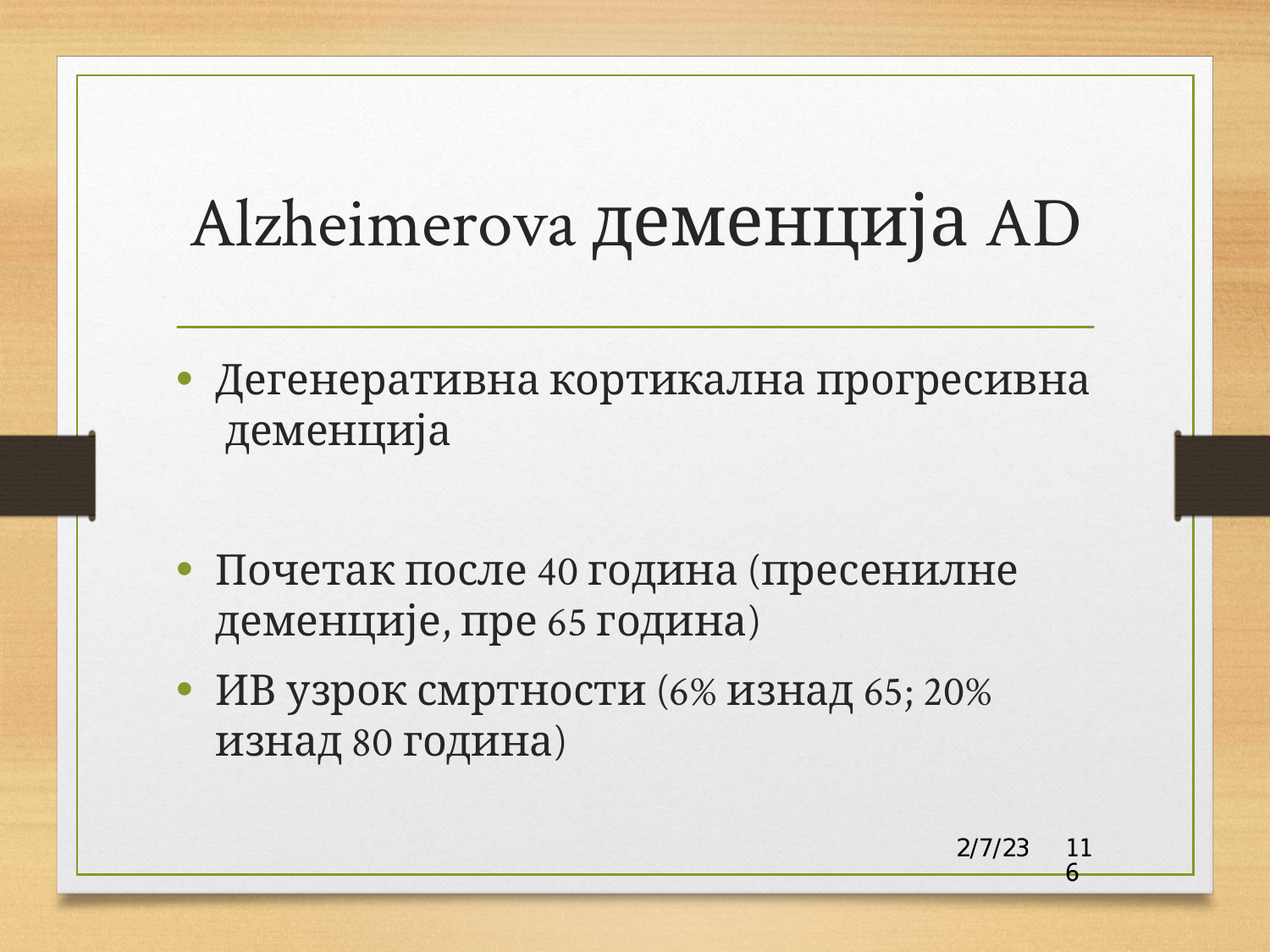

# Alzheimerova деменција AD
Дегенеративна кортикална прогресивна  деменција

Почетак после 40 година (пресенилне деменције, пре 65 година)
ИВ узрок смртности (6% изнад 65; 20% изнад 80 година)

2/7/23
116